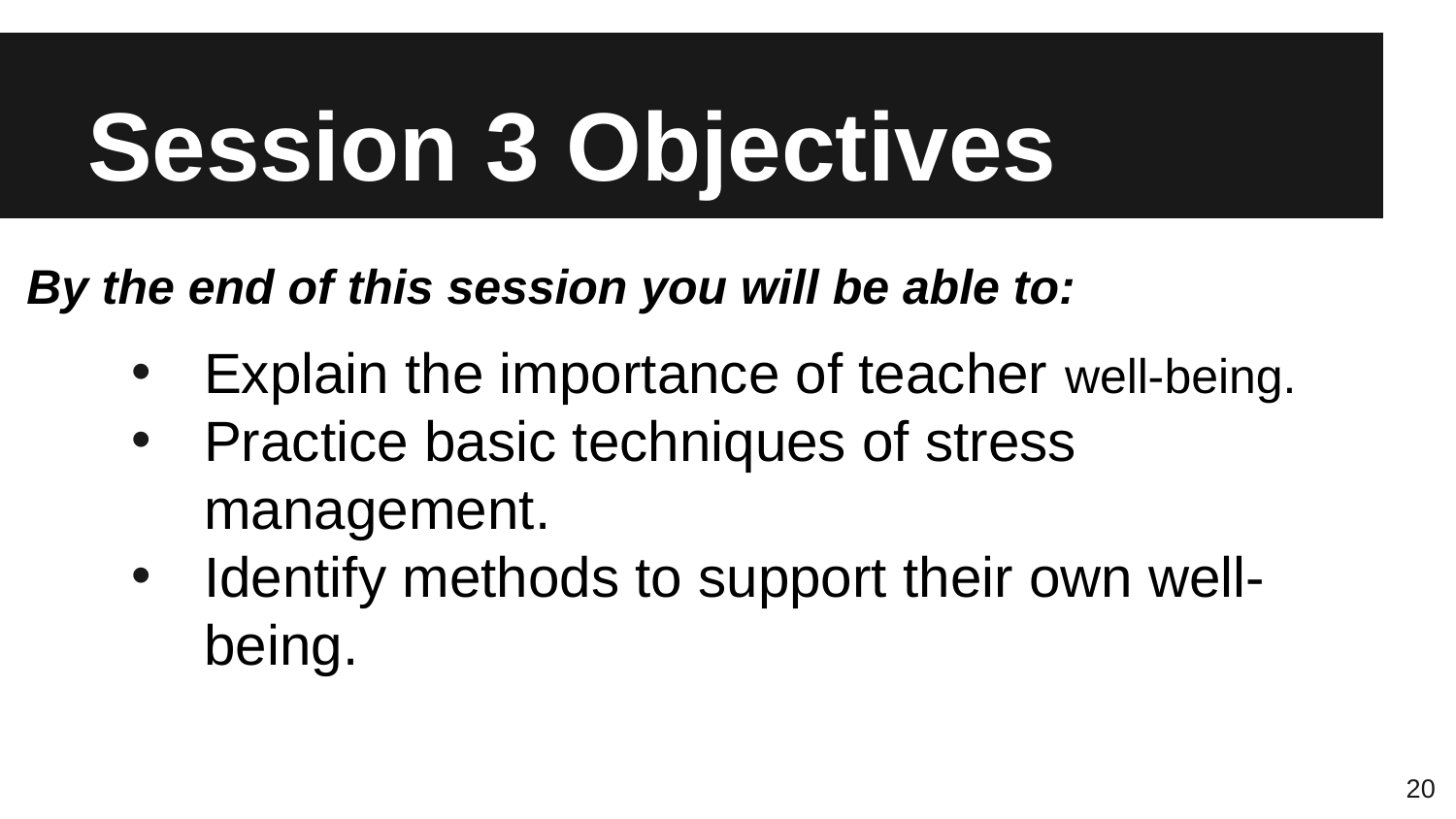

# Session 3 Objectives
By the end of this session you will be able to:
Explain the importance of teacher well-being.
Practice basic techniques of stress management.
Identify methods to support their own well-being.
20